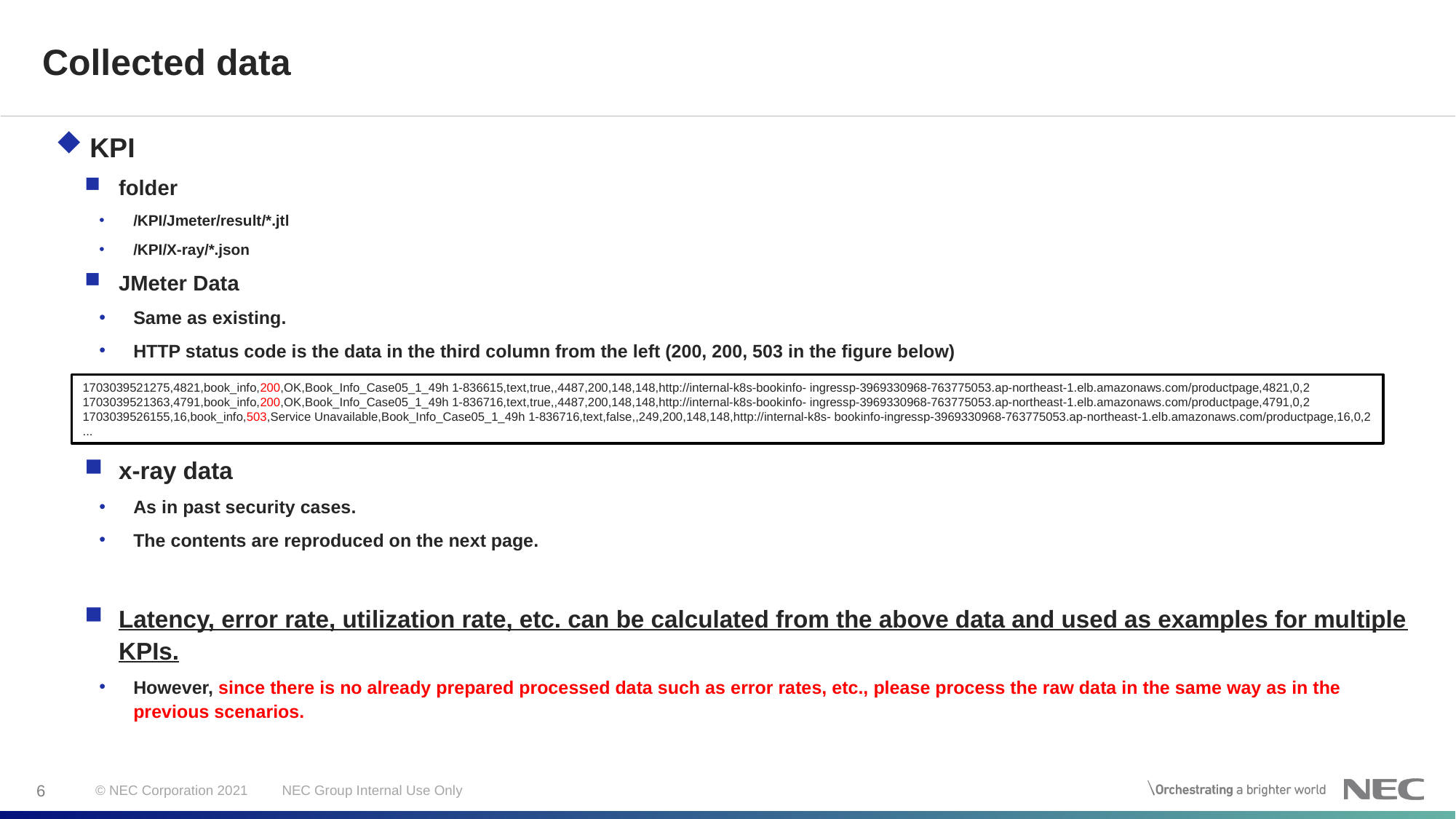

# Collected data
KPI
folder
/KPI/Jmeter/result/*.jtl
/KPI/X-ray/*.json
JMeter Data
Same as existing.
HTTP status code is the data in the third column from the left (200, 200, 503 in the figure below)

x-ray data
As in past security cases.
The contents are reproduced on the next page.

Latency, error rate, utilization rate, etc. can be calculated from the above data and used as examples for multiple KPIs.
However, since there is no already prepared processed data such as error rates, etc., please process the raw data in the same way as in the previous scenarios.
1703039521275,4821,book_info,200,OK,Book_Info_Case05_1_49h 1-836615,text,true,,4487,200,148,148,http://internal-k8s-bookinfo- ingressp-3969330968-763775053.ap-northeast-1.elb.amazonaws.com/productpage,4821,0,2
1703039521363,4791,book_info,200,OK,Book_Info_Case05_1_49h 1-836716,text,true,,4487,200,148,148,http://internal-k8s-bookinfo- ingressp-3969330968-763775053.ap-northeast-1.elb.amazonaws.com/productpage,4791,0,2
1703039526155,16,book_info,503,Service Unavailable,Book_Info_Case05_1_49h 1-836716,text,false,,249,200,148,148,http://internal-k8s- bookinfo-ingressp-3969330968-763775053.ap-northeast-1.elb.amazonaws.com/productpage,16,0,2
...